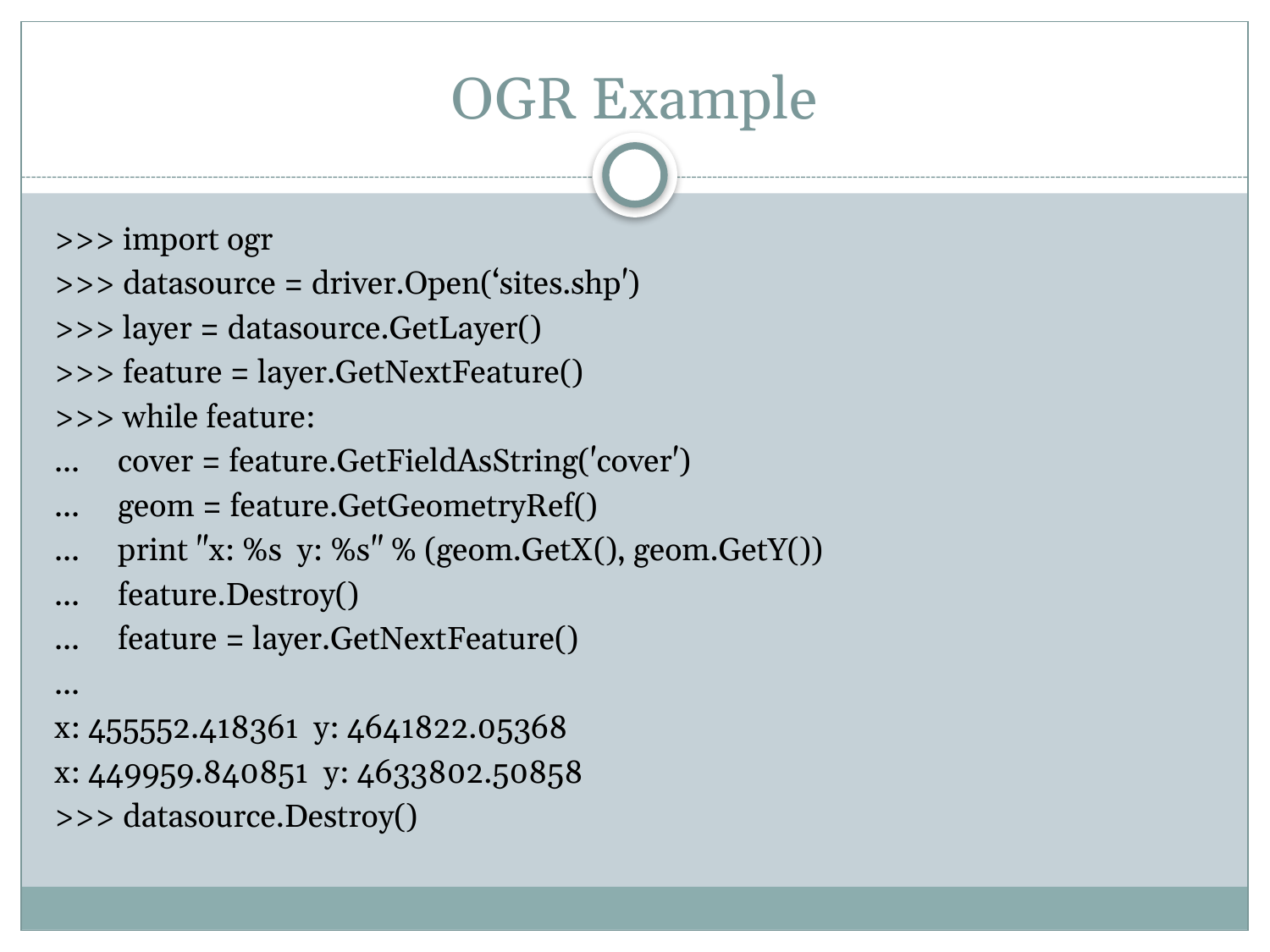

# OGR Example
>>> import ogr
>>> datasource = driver.Open(‘sites.shp')
>>> layer = datasource.GetLayer()
>>> feature = layer.GetNextFeature()
>>> while feature:
...     cover = feature.GetFieldAsString('cover')
...     geom = feature.GetGeometryRef()
...     print "x: %s  y: %s" % (geom.GetX(), geom.GetY())
...     feature.Destroy()
...     feature = layer.GetNextFeature()
...
x: 455552.418361  y: 4641822.05368
x: 449959.840851  y: 4633802.50858
>>> datasource.Destroy()